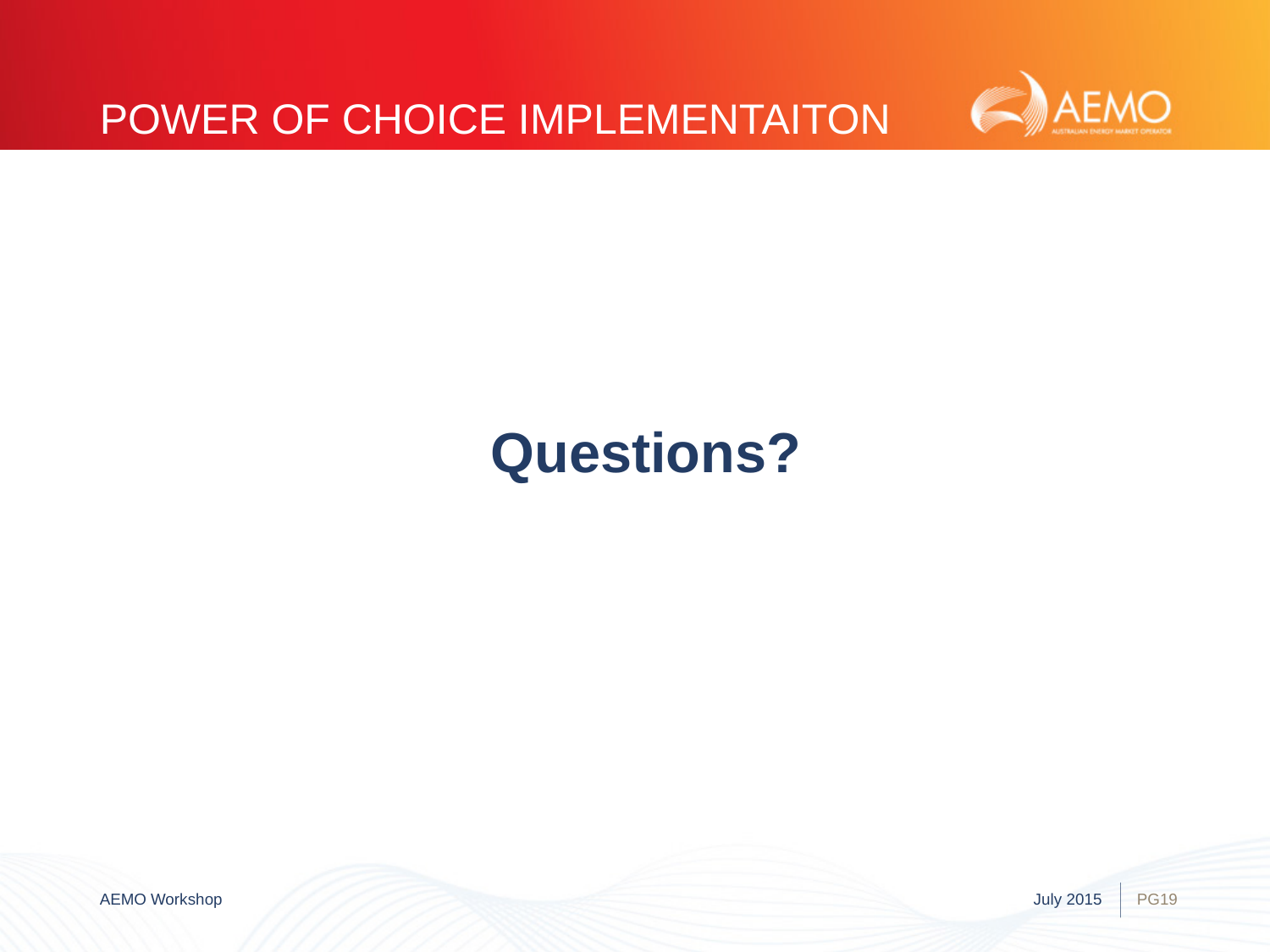

# Power of choice implementaiton

Questions?

AEMO Workshop
July 2015
PG19